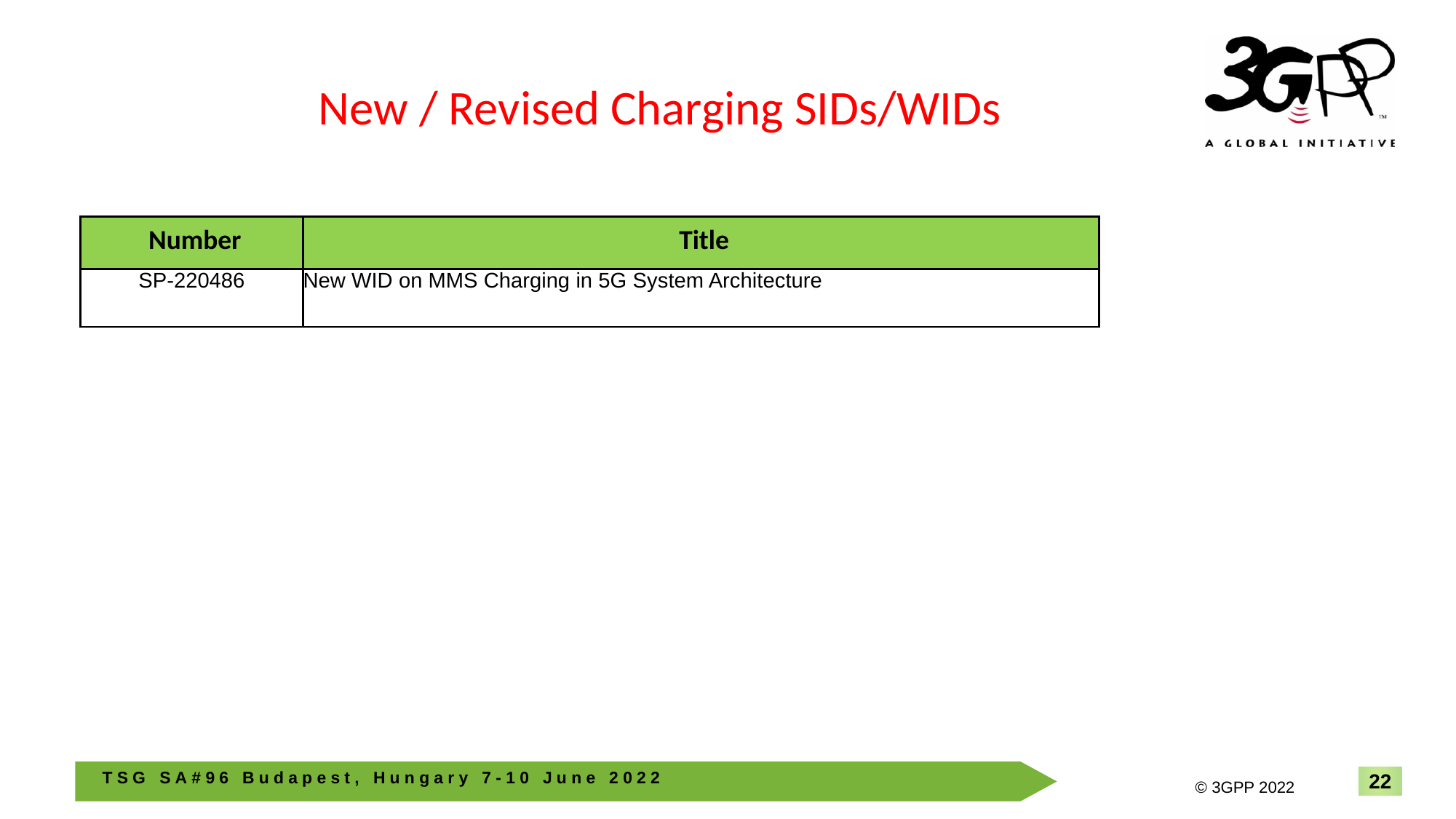

New / Revised Charging SIDs/WIDs
| Number | Title |
| --- | --- |
| SP-220486 | New WID on MMS Charging in 5G System Architecture |